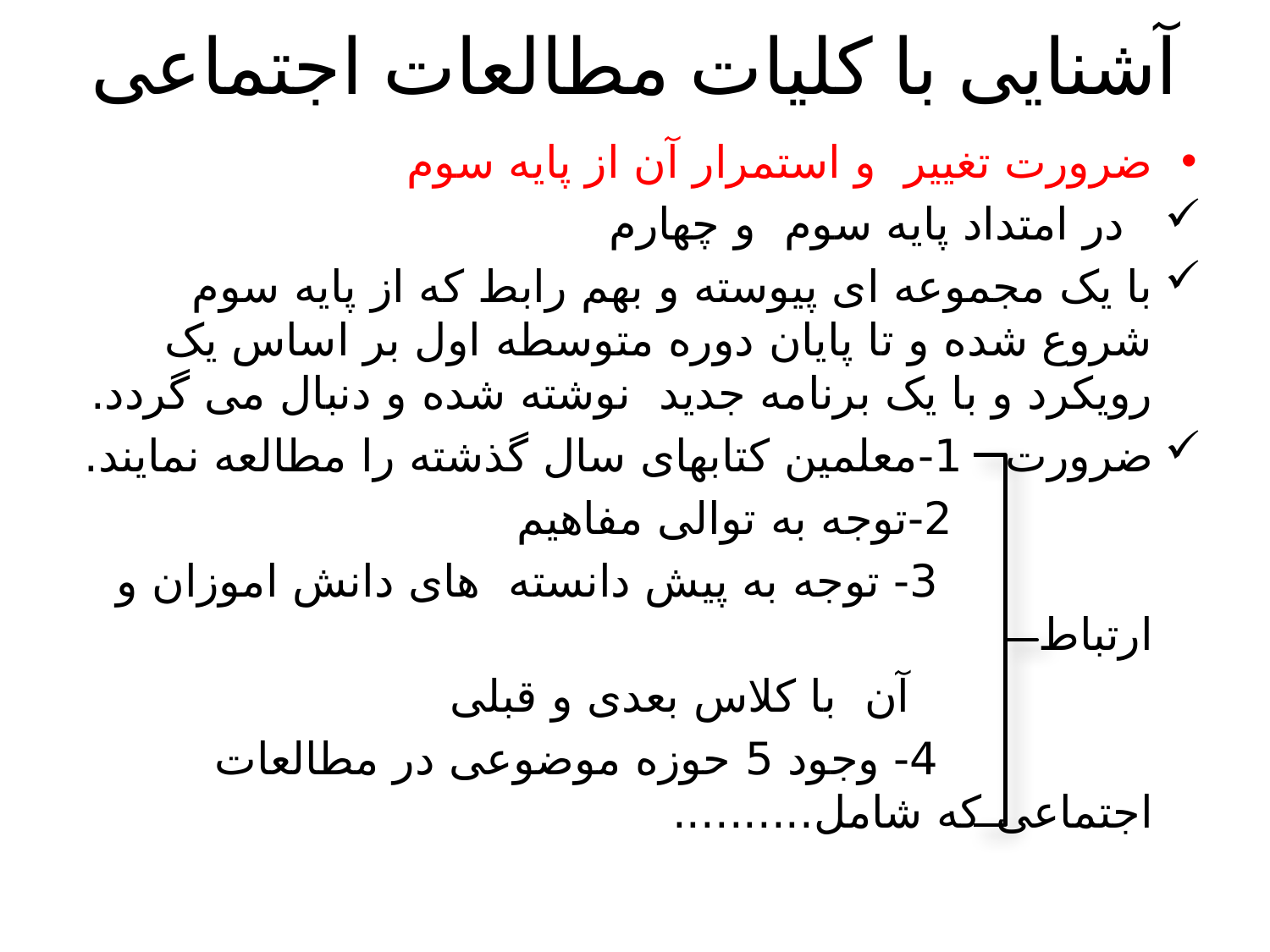

# آشنایی با کلیات مطالعات اجتماعی
ضرورت تغییر  و استمرار آن از پایه سوم
  در امتداد پایه سوم  و چهارم
با یک مجموعه ای پیوسته و بهم رابط که از پایه سوم شروع شده و تا پایان دوره متوسطه اول بر اساس یک رویکرد و با یک برنامه جدید  نوشته شده و دنبال می گردد.
ضرورت   1-معلمین کتابهای سال گذشته را مطالعه نمایند.
                 2-توجه به توالی مفاهیم
                  3- توجه به پیش دانسته  های دانش اموزان و ارتباط
                    آن  با کلاس بعدی و قبلی
                  4- وجود 5 حوزه موضوعی در مطالعات اجتماعی که شامل..........